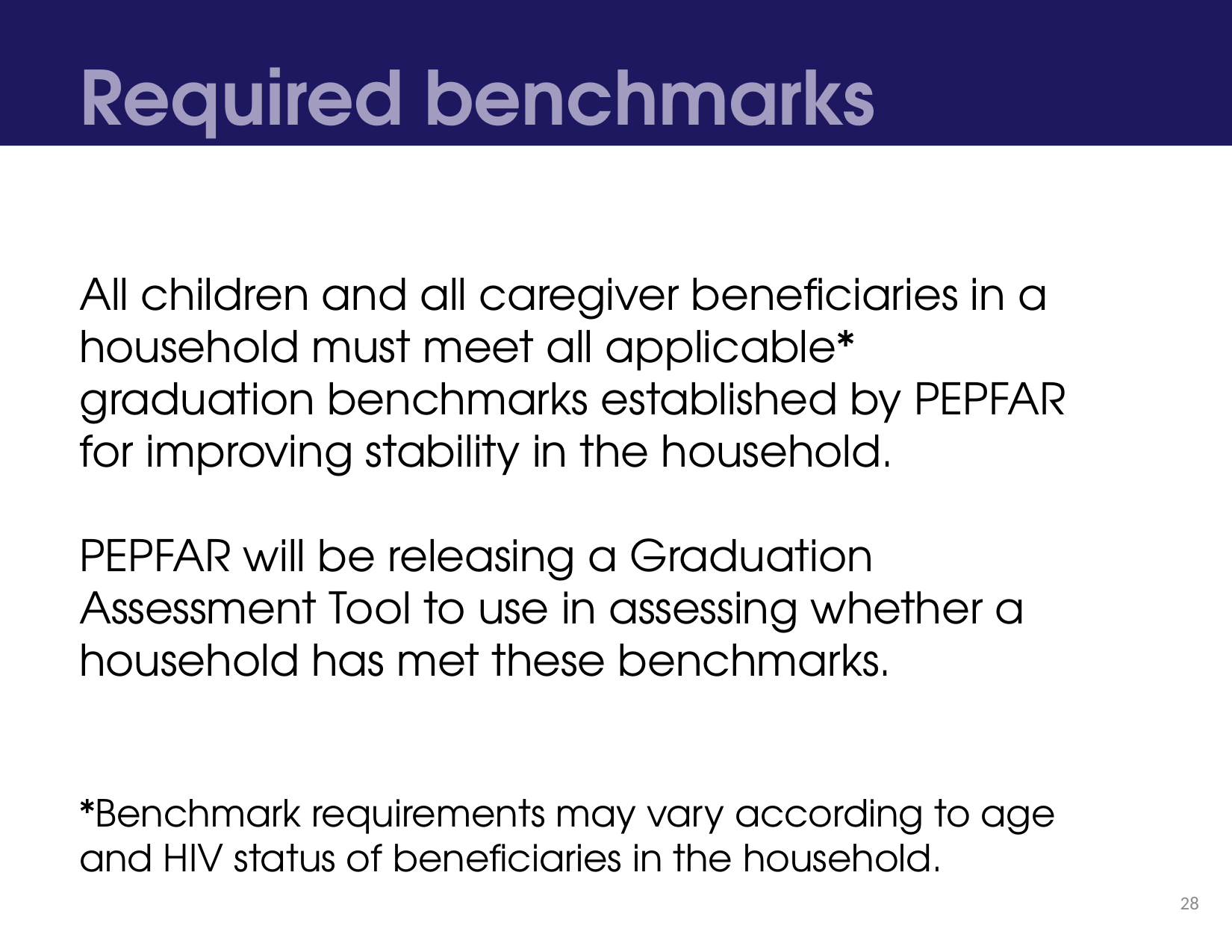

# Required benchmarks
All children and all caregiver beneficiaries in a household must meet all applicable* graduation benchmarks established by PEPFAR for improving stability in the household.

PEPFAR will be releasing a Graduation Assessment Tool to use in assessing whether a household has met these benchmarks.

*Benchmark requirements may vary according to age and HIV status of beneficiaries in the household.

28